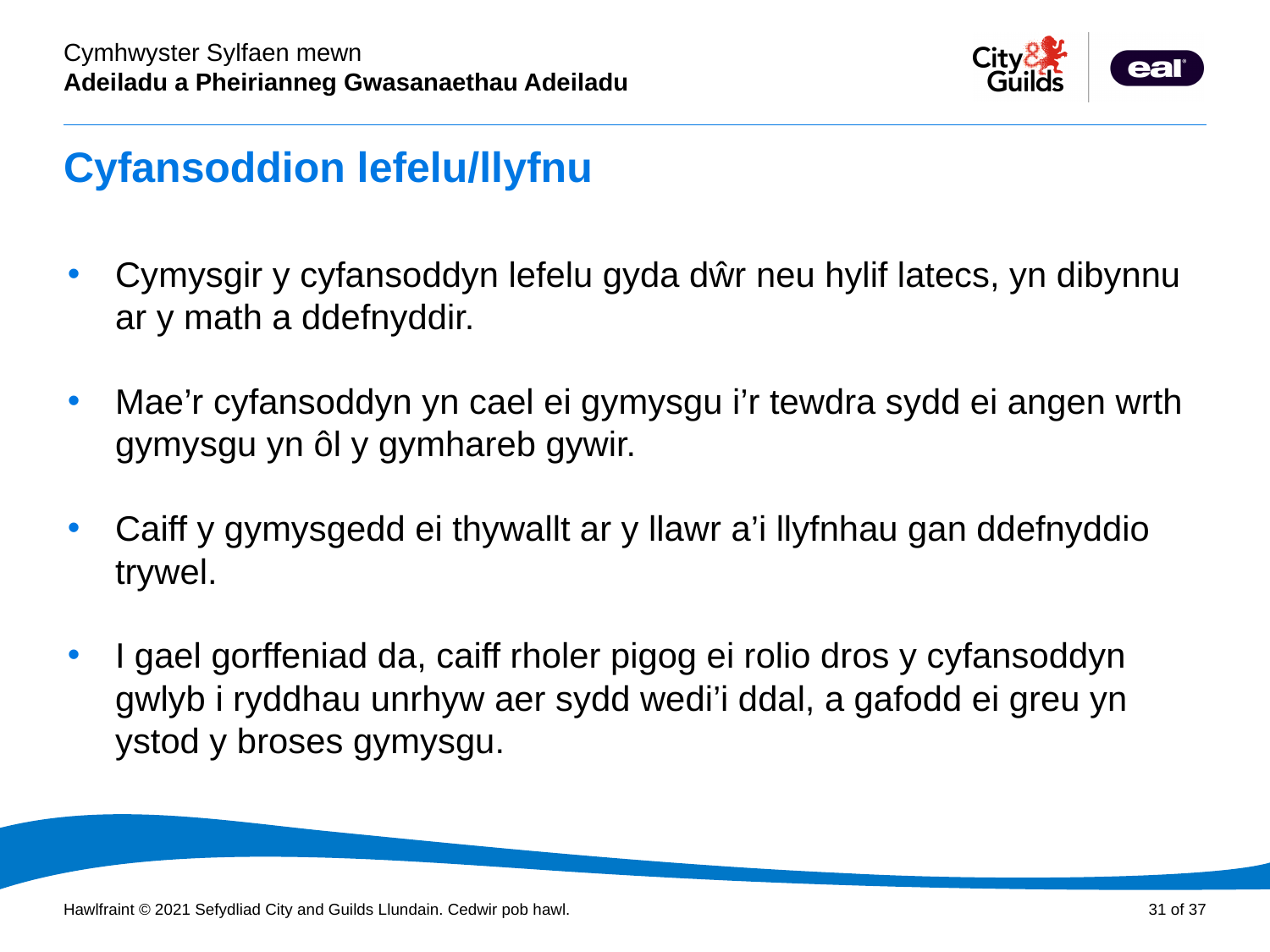

# Cyfansoddion lefelu/llyfnu
Cymysgir y cyfansoddyn lefelu gyda dŵr neu hylif latecs, yn dibynnu ar y math a ddefnyddir.

Mae’r cyfansoddyn yn cael ei gymysgu i’r tewdra sydd ei angen wrth gymysgu yn ôl y gymhareb gywir.

Caiff y gymysgedd ei thywallt ar y llawr a’i llyfnhau gan ddefnyddio trywel.

I gael gorffeniad da, caiff rholer pigog ei rolio dros y cyfansoddyn gwlyb i ryddhau unrhyw aer sydd wedi’i ddal, a gafodd ei greu yn ystod y broses gymysgu.